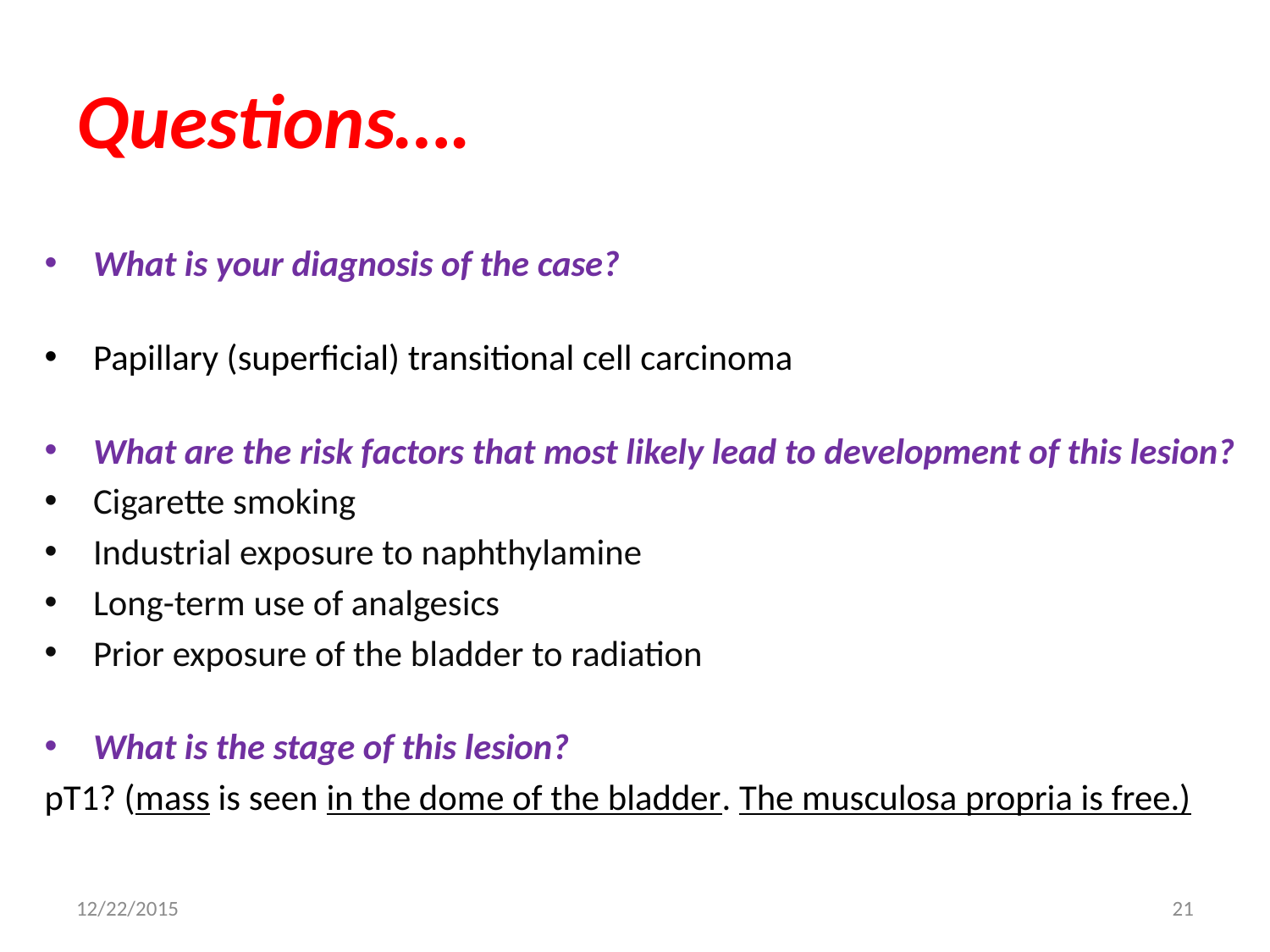

# Questions….
What is your diagnosis of the case?
Papillary (superficial) transitional cell carcinoma
What are the risk factors that most likely lead to development of this lesion?
Cigarette smoking
Industrial exposure to naphthylamine
Long-term use of analgesics
Prior exposure of the bladder to radiation
What is the stage of this lesion?
pT1? (mass is seen in the dome of the bladder. The musculosa propria is free.)
12/22/2015
21